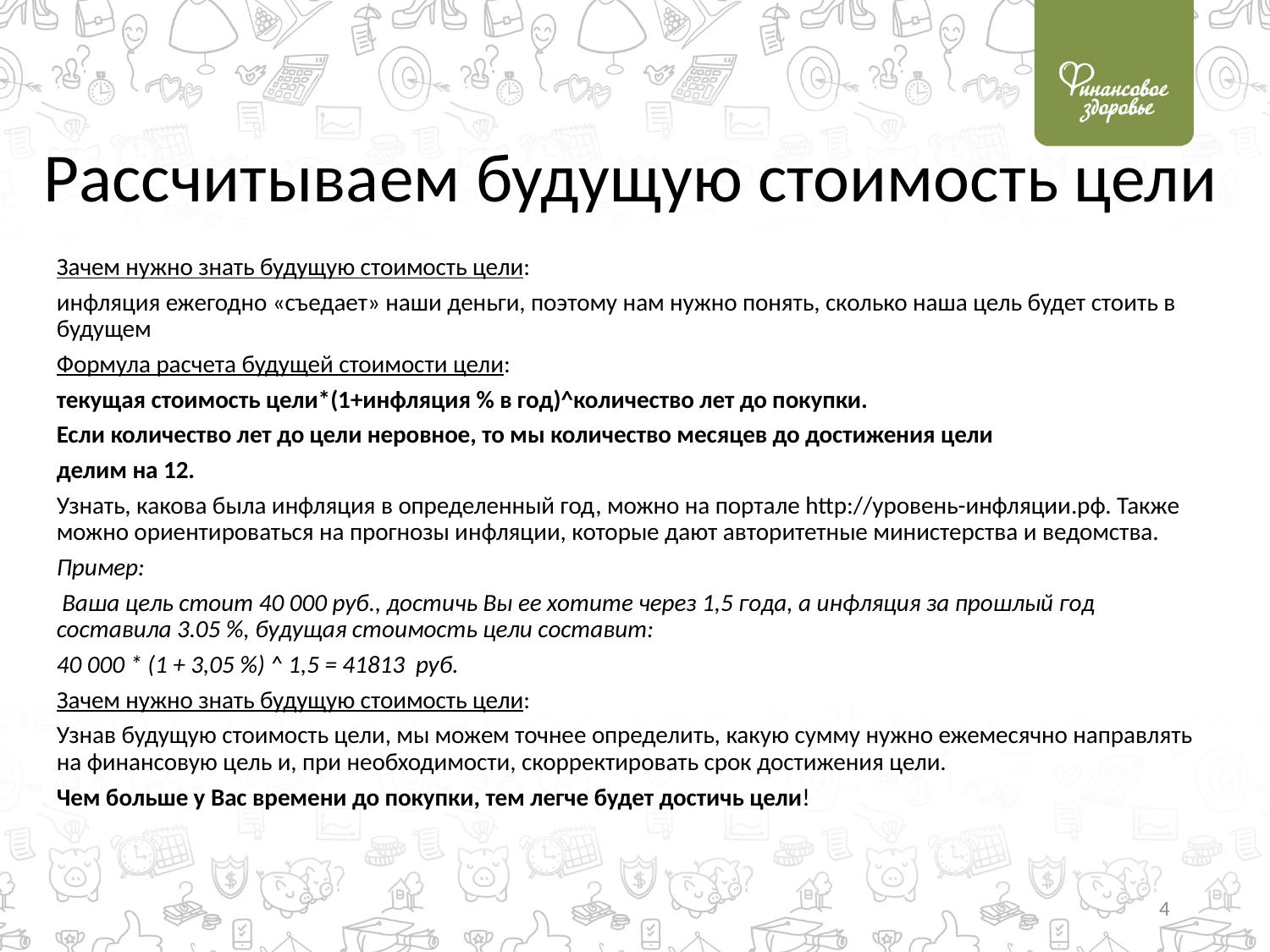

# Рассчитываем будущую стоимость цели
Зачем нужно знать будущую стоимость цели:
инфляция ежегодно «съедает» наши деньги, поэтому нам нужно понять, сколько наша цель будет стоить в будущем
Формула расчета будущей стоимости цели:
текущая стоимость цели*(1+инфляция % в год)^количество лет до покупки.
Если количество лет до цели неровное, то мы количество месяцев до достижения цели
делим на 12.
Узнать, какова была инфляция в определенный год, можно на портале http://уровень-инфляции.рф. Также можно ориентироваться на прогнозы инфляции, которые дают авторитетные министерства и ведомства.
Пример:
 Ваша цель стоит 40 000 руб., достичь Вы ее хотите через 1,5 года, а инфляция за прошлый год составила 3.05 %, будущая стоимость цели составит:
40 000 * (1 + 3,05 %) ^ 1,5 = 41813  руб.
Зачем нужно знать будущую стоимость цели:
Узнав будущую стоимость цели, мы можем точнее определить, какую сумму нужно ежемесячно направлять на финансовую цель и, при необходимости, скорректировать срок достижения цели.
Чем больше у Вас времени до покупки, тем легче будет достичь цели!

4